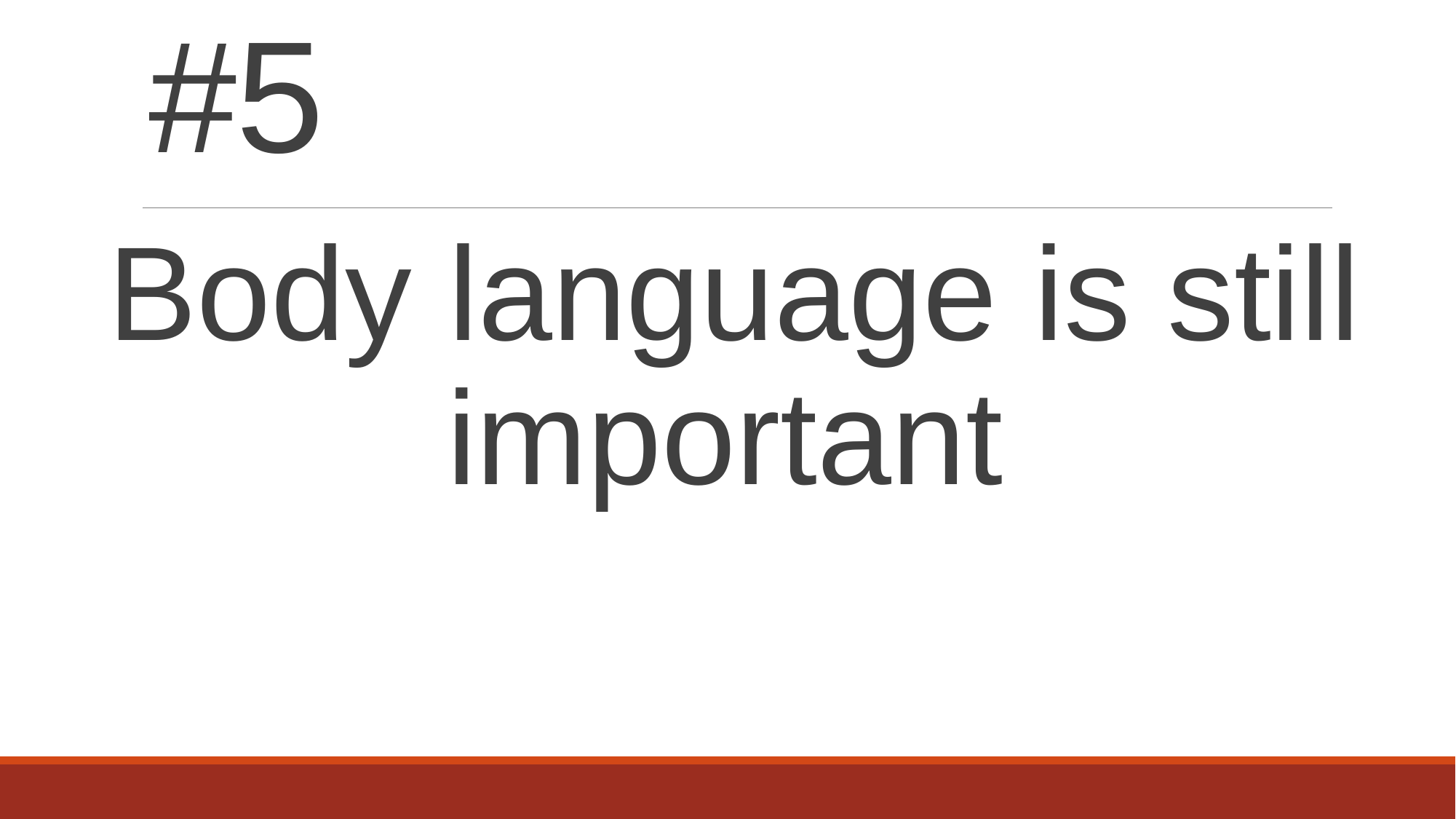

# #5
Body language is still important